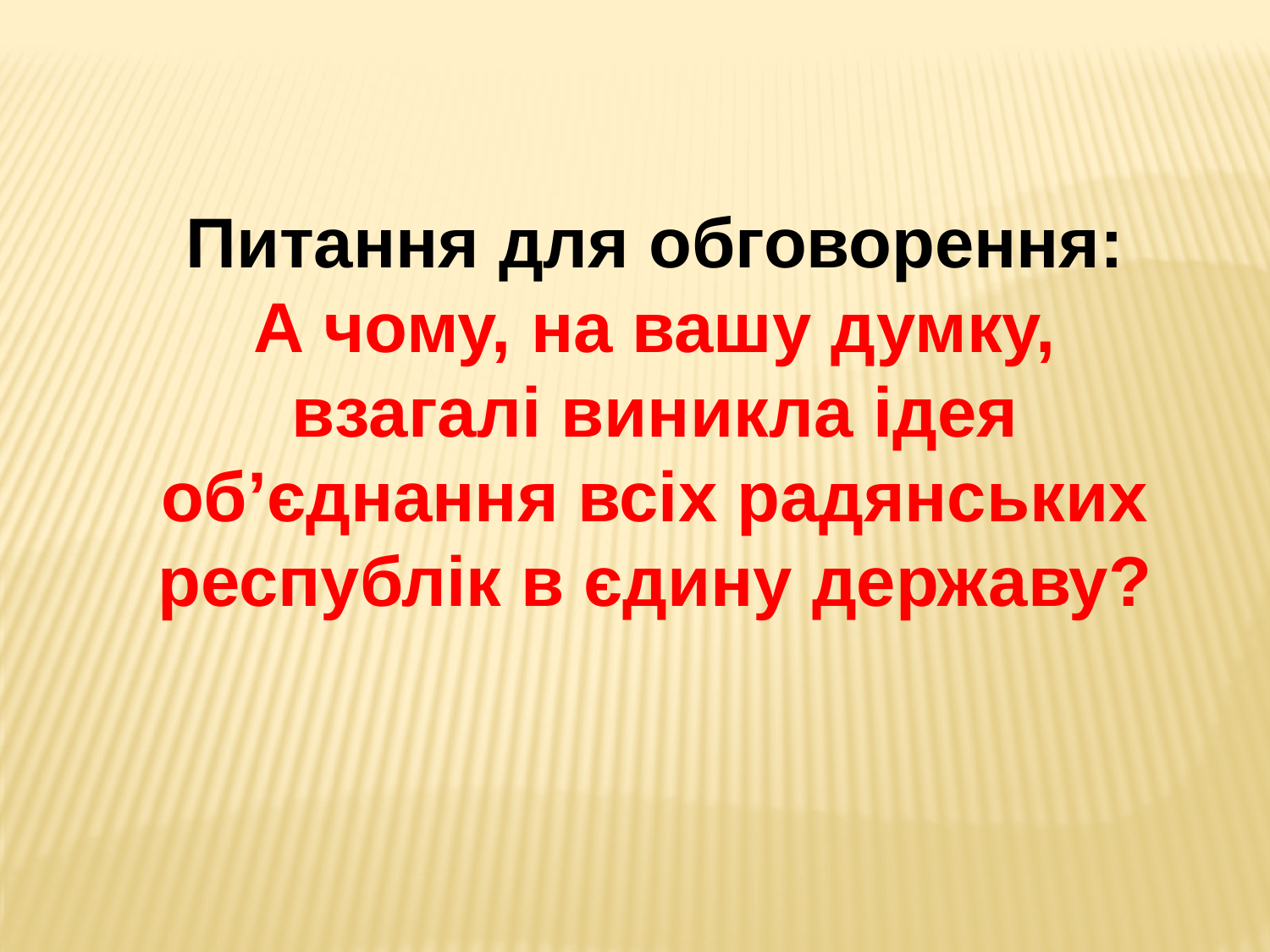

Питання для обговорення:
А чому, на вашу думку, взагалі виникла ідея об’єднання всіх радянських республік в єдину державу?